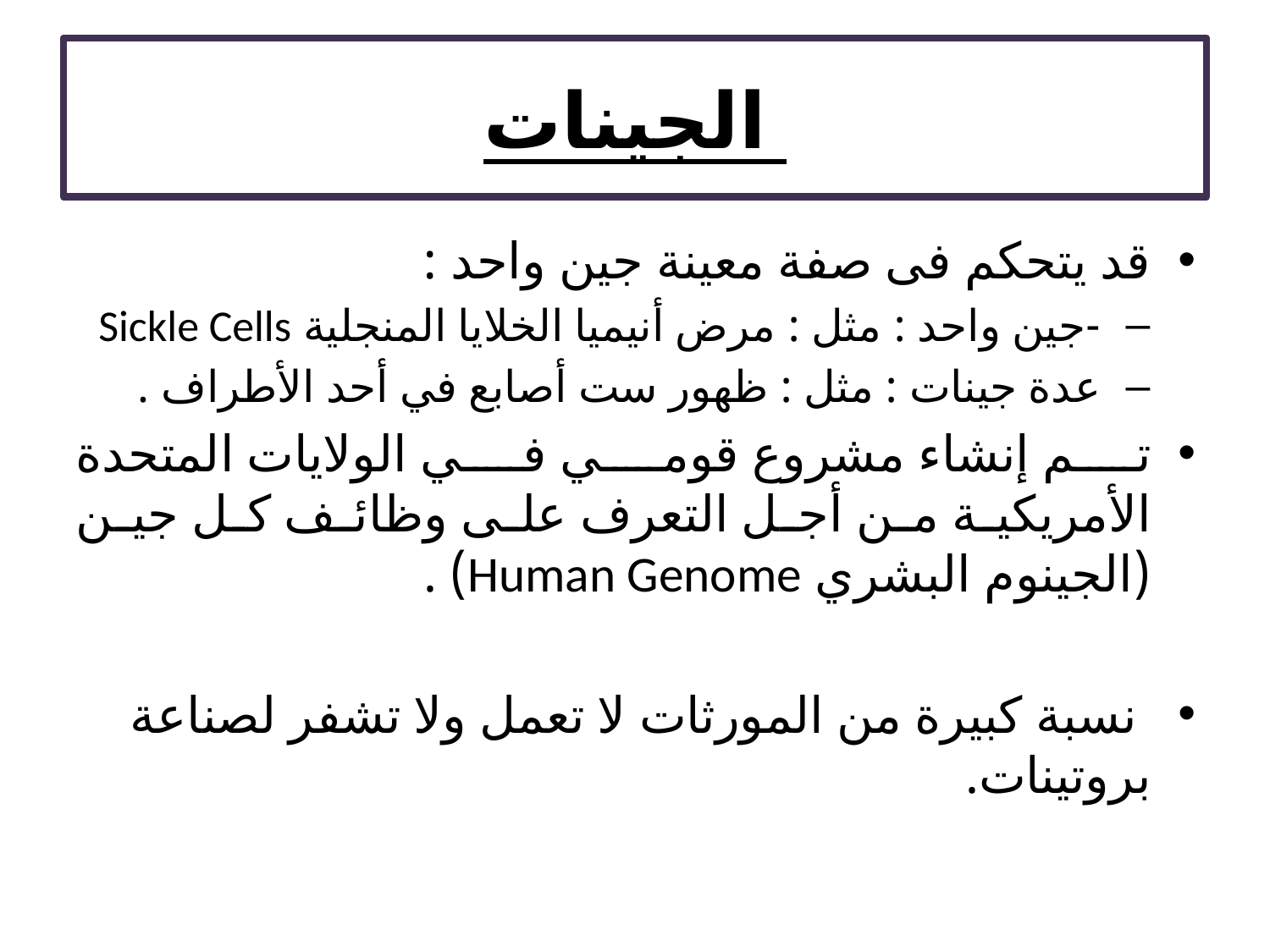

# الجينات
قد يتحكم فى صفة معينة جين واحد :
-جين واحد : مثل : مرض أنيميا الخلايا المنجلية Sickle Cells
عدة جينات : مثل : ظهور ست أصابع في أحد الأطراف .
تم إنشاء مشروع قومي في الولايات المتحدة الأمريكية من أجل التعرف على وظائف كل جين (الجينوم البشري Human Genome) .

 نسبة كبيرة من المورثات لا تعمل ولا تشفر لصناعة بروتينات.